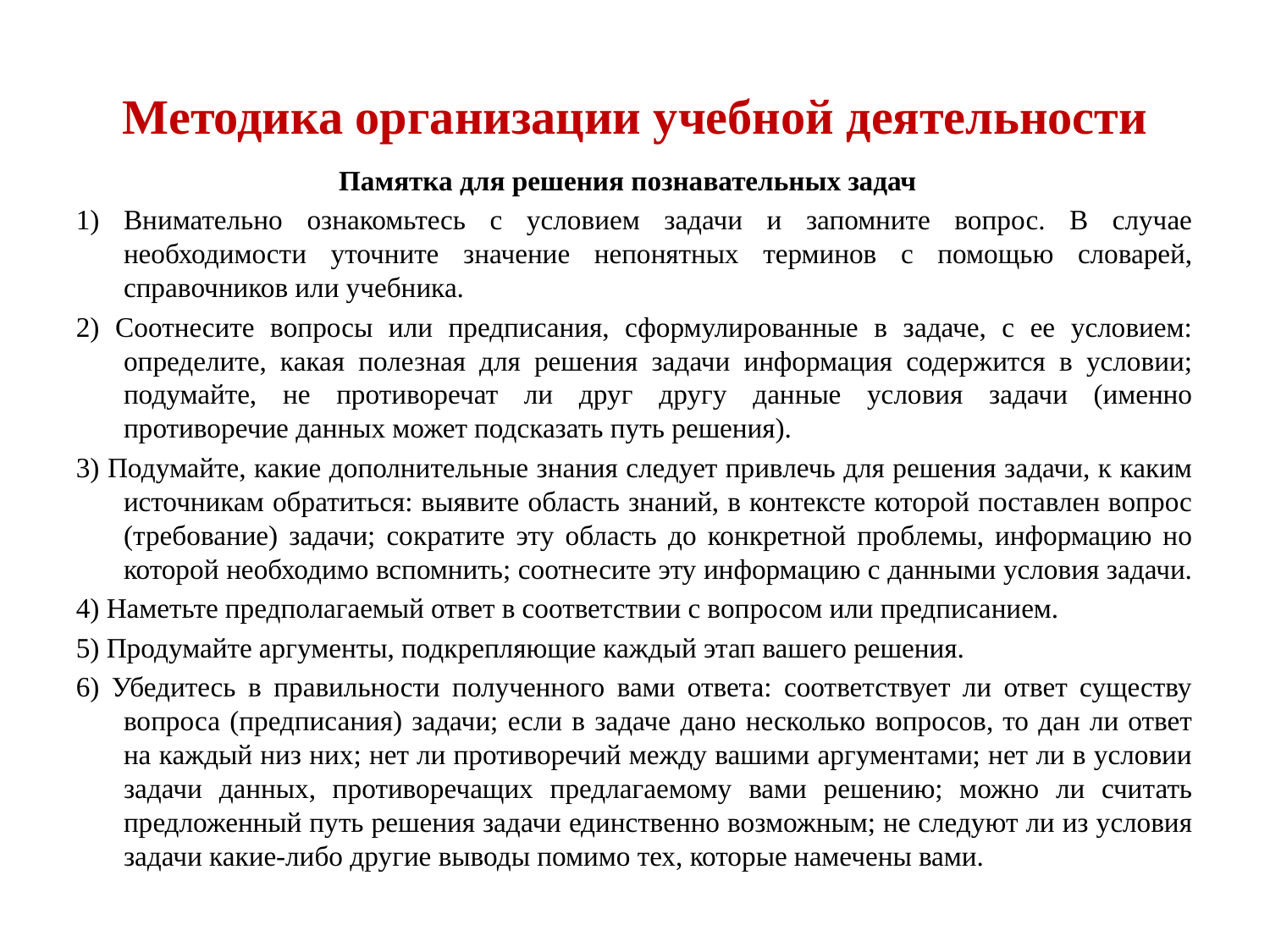

Методика организации учебной деятельности
Памятка для решения познавательных задач
1) Внимательно ознакомьтесь с условием задачи и запомните вопрос. В случае необходимости уточните значение непонятных терминов с помощью словарей, справочников или учебника.
2) Соотнесите вопросы или предписания, сформулированные в задаче, с ее условием: определите, какая полезная для решения задачи информация содержится в условии; подумайте, не противоречат ли друг другу данные условия задачи (именно противоречие данных может подсказать путь решения).
3) Подумайте, какие дополнительные знания следует привлечь для решения задачи, к каким источникам обратиться: выявите область знаний, в контексте которой поставлен вопрос (требование) задачи; сократите эту область до конкретной проблемы, информацию но которой необходимо вспомнить; соотнесите эту информацию с данными условия задачи.
4) Наметьте предполагаемый ответ в соответствии с вопросом или предписанием.
5) Продумайте аргументы, подкрепляющие каждый этап вашего решения.
6) Убедитесь в правильности полученного вами ответа: соответствует ли ответ существу вопроса (предписания) задачи; если в задаче дано несколько вопросов, то дан ли ответ на каждый низ них; нет ли противоречий между вашими аргументами; нет ли в условии задачи данных, противоречащих предлагаемому вами решению; можно ли считать предложенный путь решения задачи единственно возможным; не следуют ли из условия задачи какие-либо другие выводы помимо тех, которые намечены вами.